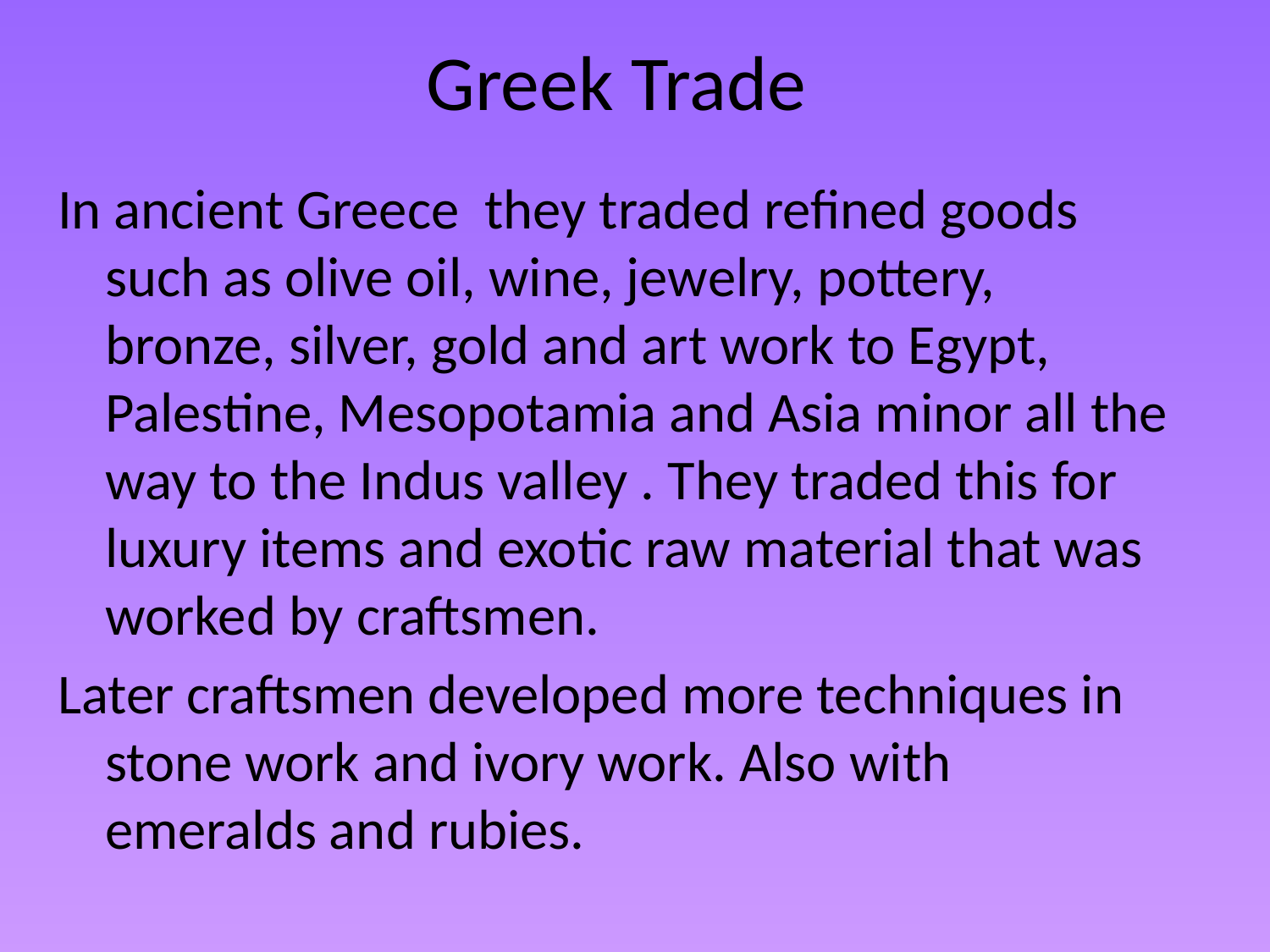

# Greek Trade
In ancient Greece  they traded refined goods such as olive oil, wine, jewelry, pottery, bronze, silver, gold and art work to Egypt, Palestine, Mesopotamia and Asia minor all the way to the Indus valley . They traded this for luxury items and exotic raw material that was worked by craftsmen.
Later craftsmen developed more techniques in stone work and ivory work. Also with emeralds and rubies.